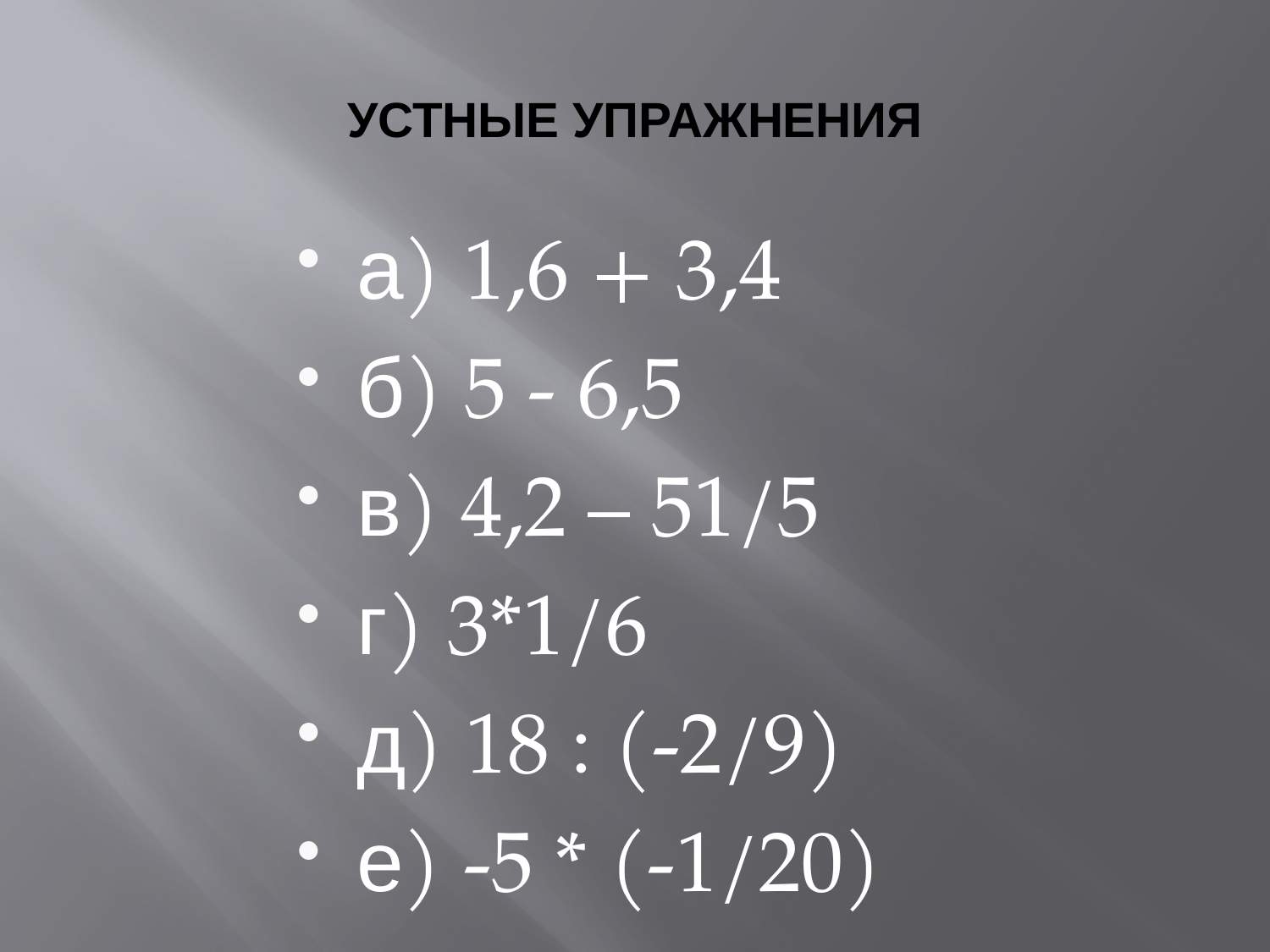

# УСТНЫЕ УПРАЖНЕНИЯ
а) 1,6 + 3,4
б) 5 - 6,5
в) 4,2 – 51/5
г) 3*1/6
д) 18 : (-2/9)
е) -5 * (-1/20)